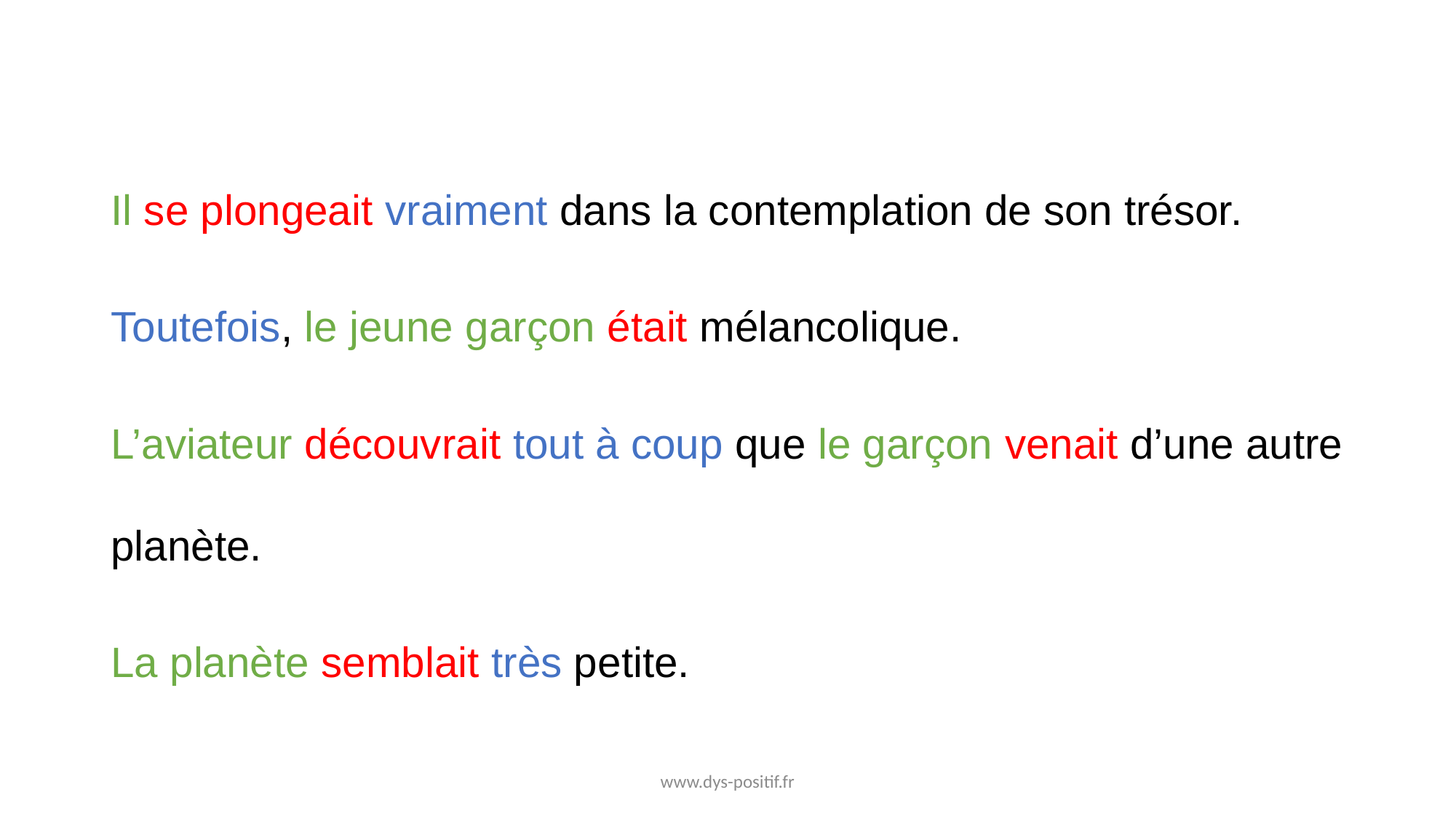

Il se plongeait vraiment dans la contemplation de son trésor.
Toutefois, le jeune garçon était mélancolique.
L’aviateur découvrait tout à coup que le garçon venait d’une autre planète.
La planète semblait très petite.

www.dys-positif.fr